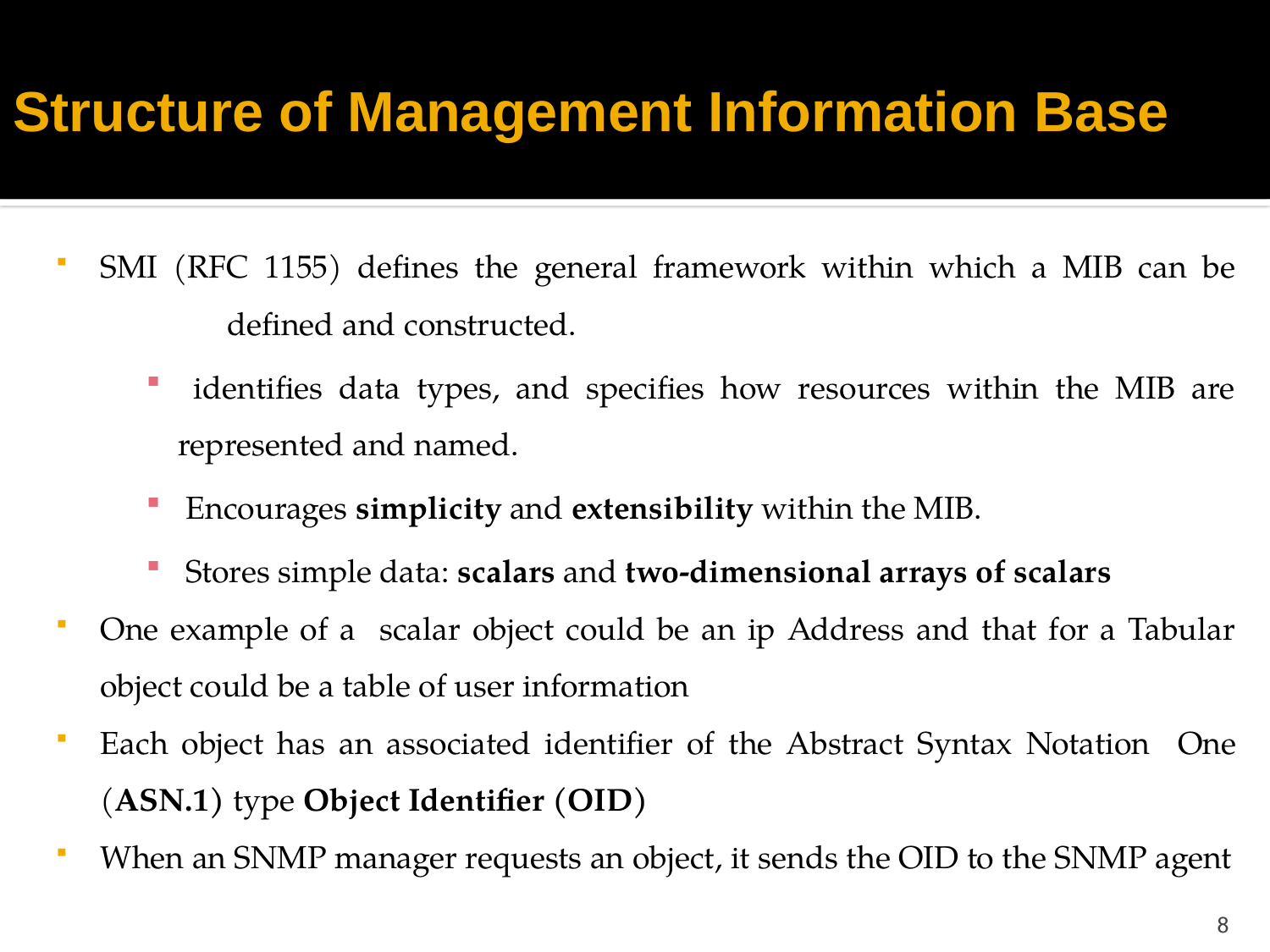

# Structure of Management Information Base
SMI (RFC 1155) defines the general framework within which a MIB can be 	defined and constructed.
 identifies data types, and specifies how resources within the MIB are represented and named.
 Encourages simplicity and extensibility within the MIB.
 Stores simple data: scalars and two-dimensional arrays of scalars
One example of a  scalar object could be an ip Address and that for a Tabular object could be a table of user information
Each object has an associated identifier of the Abstract Syntax Notation 	One (ASN.1) type Object Identifier (OID)
When an SNMP manager requests an object, it sends the OID to the SNMP agent
8